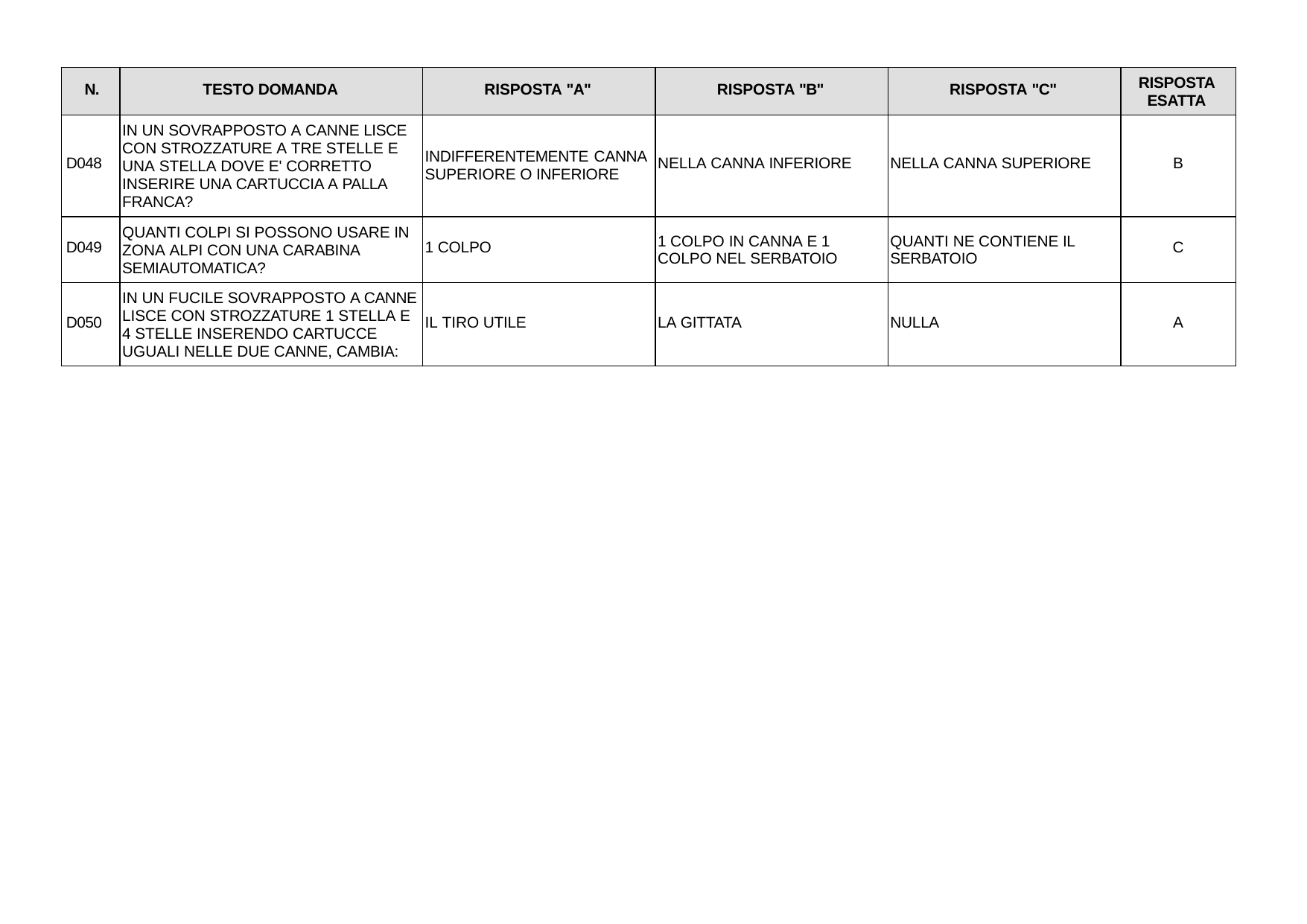

| N. | TESTO DOMANDA | RISPOSTA "A" | RISPOSTA "B" | RISPOSTA "C" | RISPOSTA ESATTA |
| --- | --- | --- | --- | --- | --- |
| D048 | IN UN SOVRAPPOSTO A CANNE LISCE CON STROZZATURE A TRE STELLE E UNA STELLA DOVE E' CORRETTO INSERIRE UNA CARTUCCIA A PALLA FRANCA? | INDIFFERENTEMENTE CANNA SUPERIORE O INFERIORE | NELLA CANNA INFERIORE | NELLA CANNA SUPERIORE | B |
| D049 | QUANTI COLPI SI POSSONO USARE IN ZONA ALPI CON UNA CARABINA SEMIAUTOMATICA? | 1 COLPO | 1 COLPO IN CANNA E 1 COLPO NEL SERBATOIO | QUANTI NE CONTIENE IL SERBATOIO | C |
| D050 | IN UN FUCILE SOVRAPPOSTO A CANNE LISCE CON STROZZATURE 1 STELLA E 4 STELLE INSERENDO CARTUCCE UGUALI NELLE DUE CANNE, CAMBIA: | IL TIRO UTILE | LA GITTATA | NULLA | A |